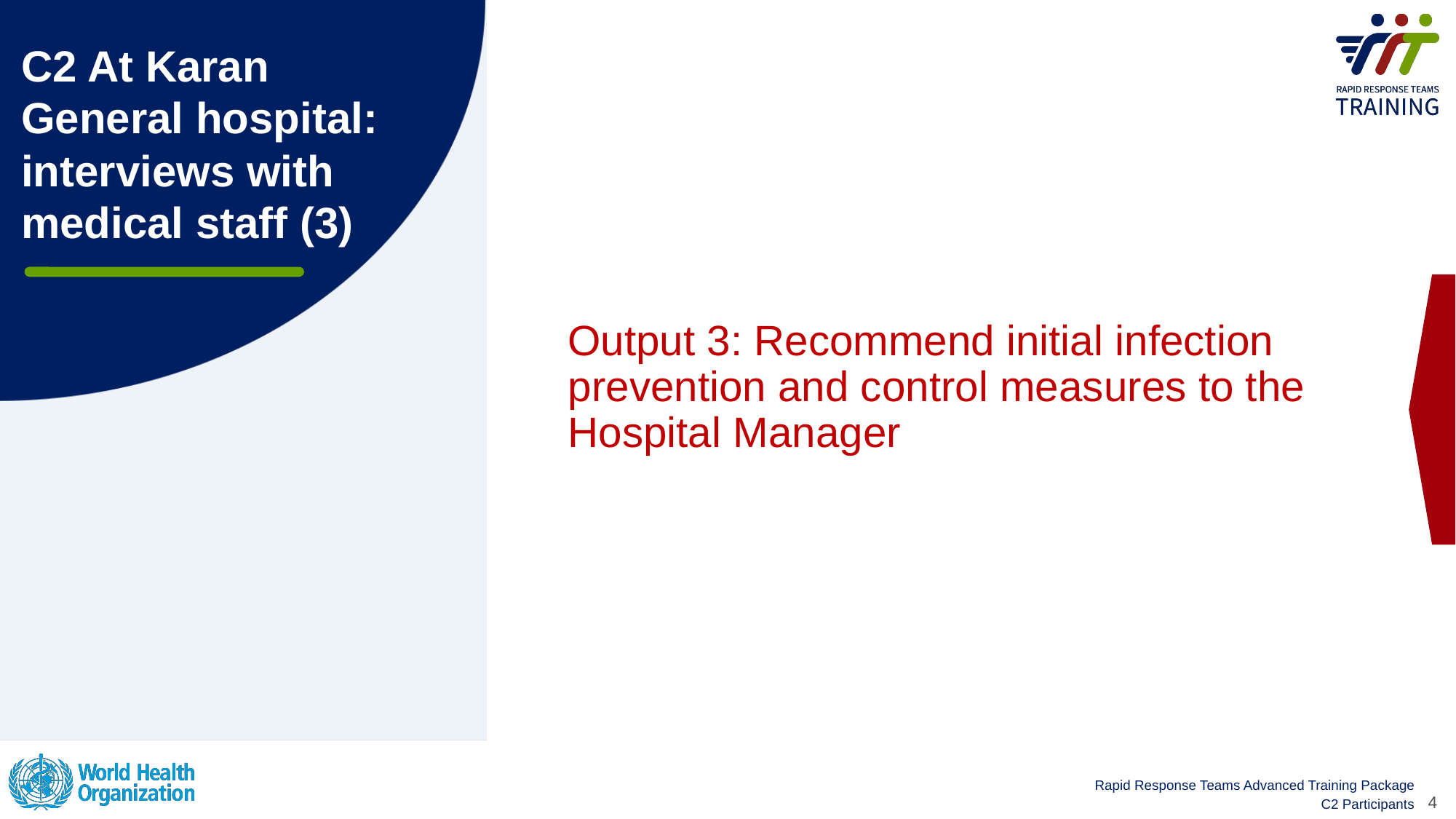

# C2 At Karan General hospital: interviews with medical staff (3)

Output 3: Recommend initial infection prevention and control measures to the Hospital Manager